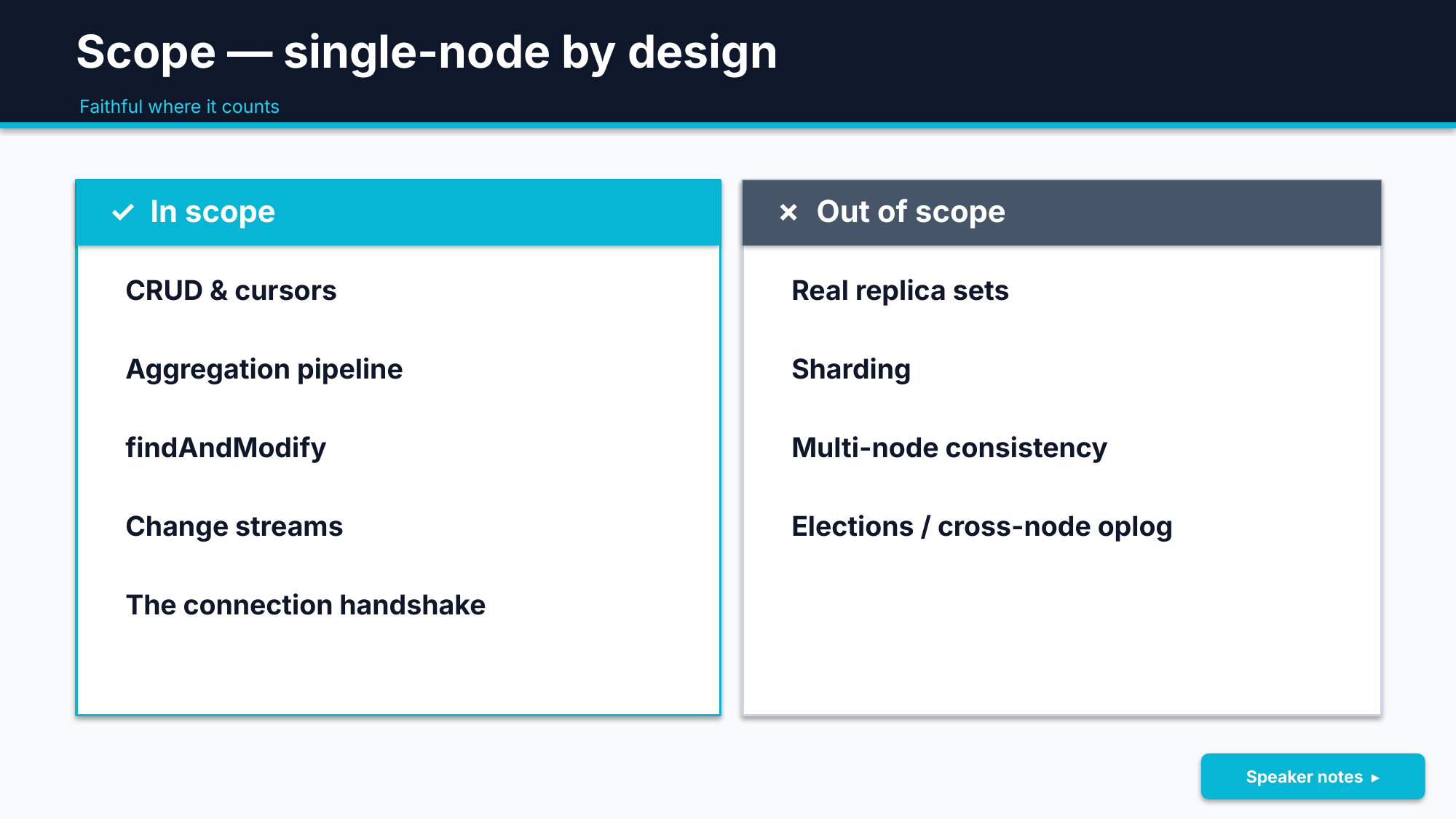

Scope — single-node by design
Faithful where it counts

✓  In scope
✗  Out of scope
CRUD & cursors
Real replica sets
Aggregation pipeline
Sharding
findAndModify
Multi-node consistency
Change streams
Elections / cross-node oplog
The connection handshake
Speaker notes  ▸